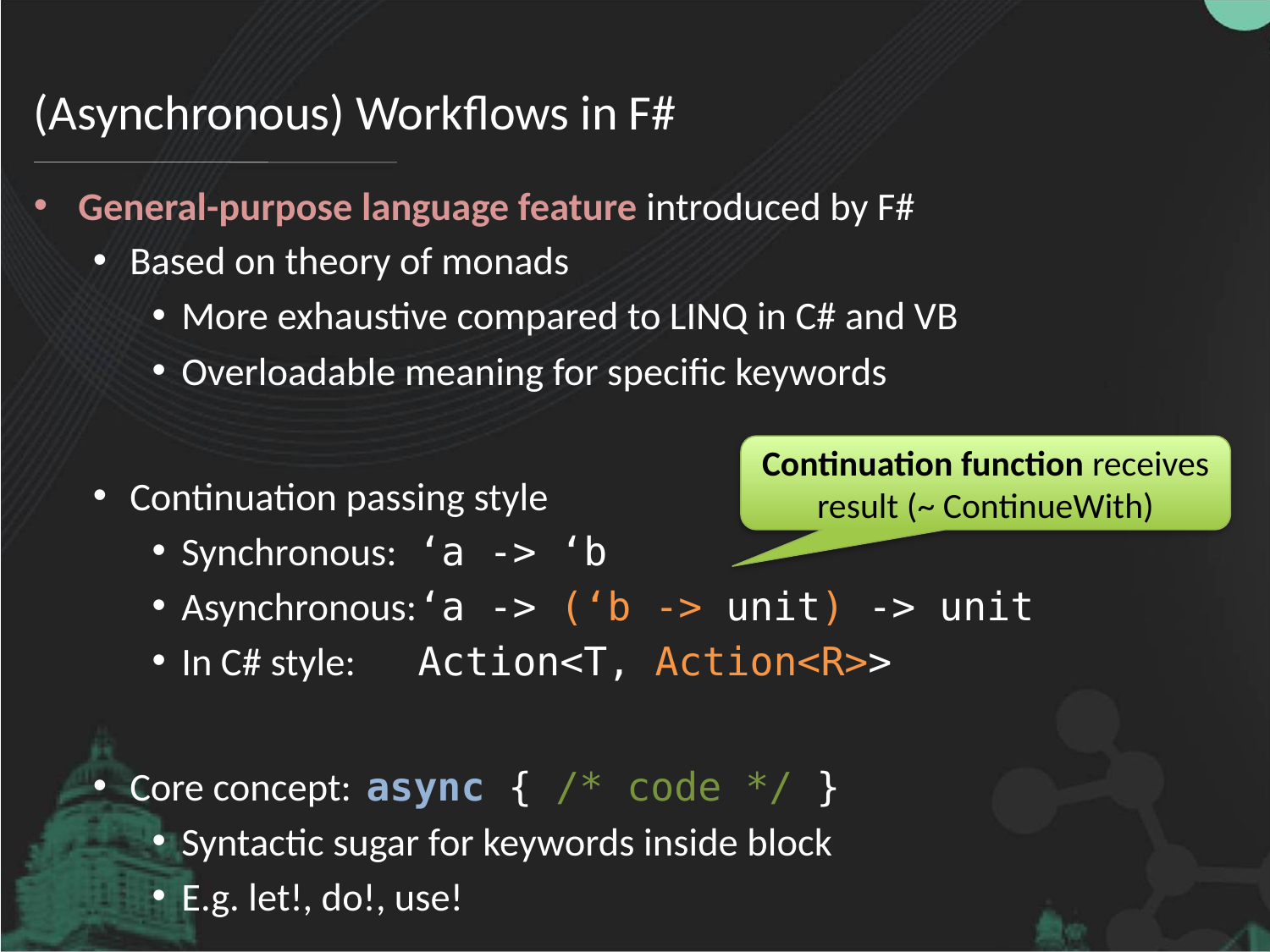

# (Asynchronous) Workflows in F#
General-purpose language feature introduced by F#
Based on theory of monads
More exhaustive compared to LINQ in C# and VB
Overloadable meaning for specific keywords

Continuation passing style
Synchronous:	‘a -> ‘b
Asynchronous:	‘a -> (‘b -> unit) -> unit
In C# style:		Action<T, Action<R>>

Core concept: 	async { /* code */ }
Syntactic sugar for keywords inside block
E.g. let!, do!, use!

Continuation function receives result (~ ContinueWith)